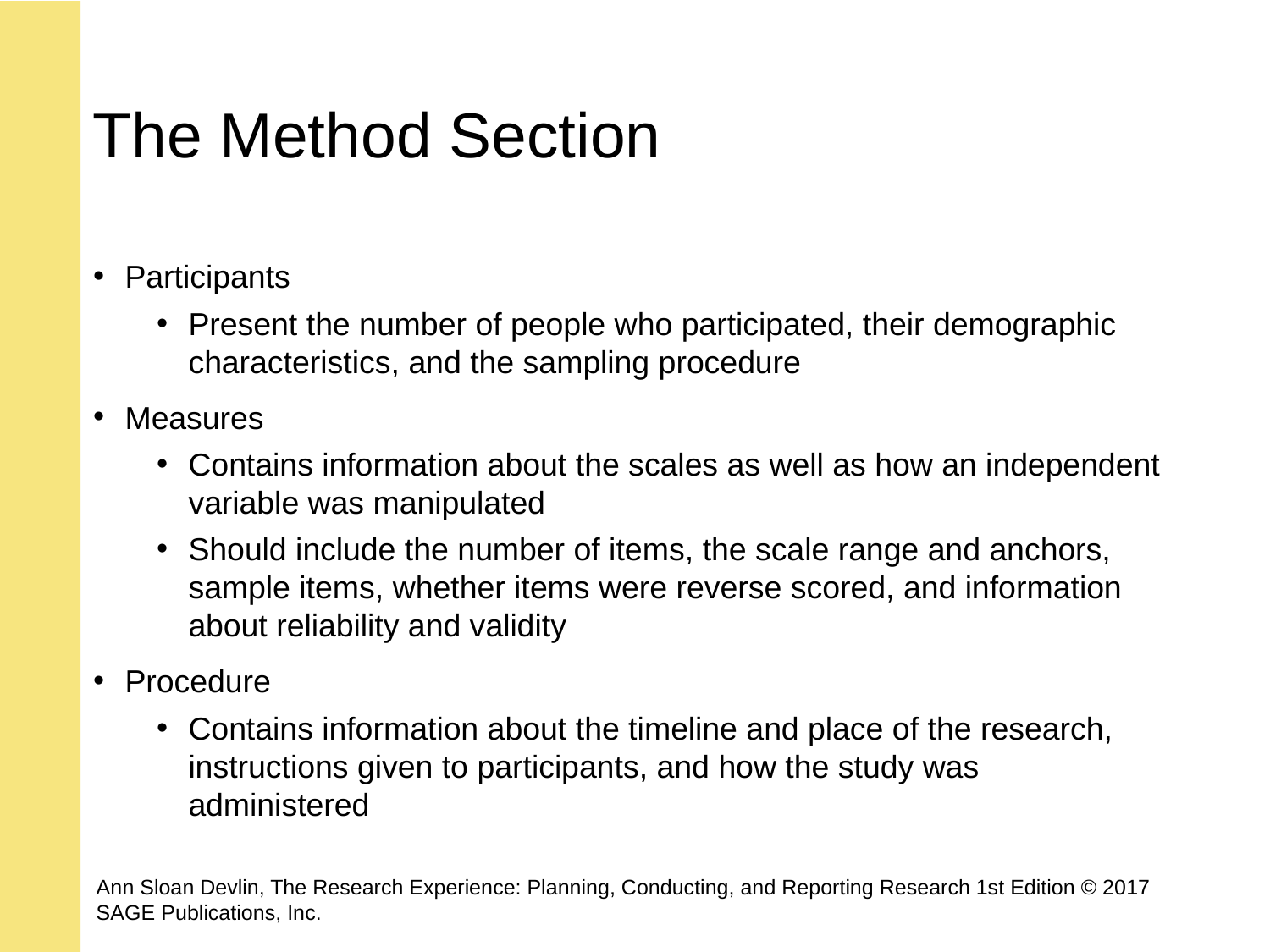

# The Method Section
Participants
Present the number of people who participated, their demographic characteristics, and the sampling procedure
Measures
Contains information about the scales as well as how an independent variable was manipulated
Should include the number of items, the scale range and anchors, sample items, whether items were reverse scored, and information about reliability and validity
Procedure
Contains information about the timeline and place of the research, instructions given to participants, and how the study was administered